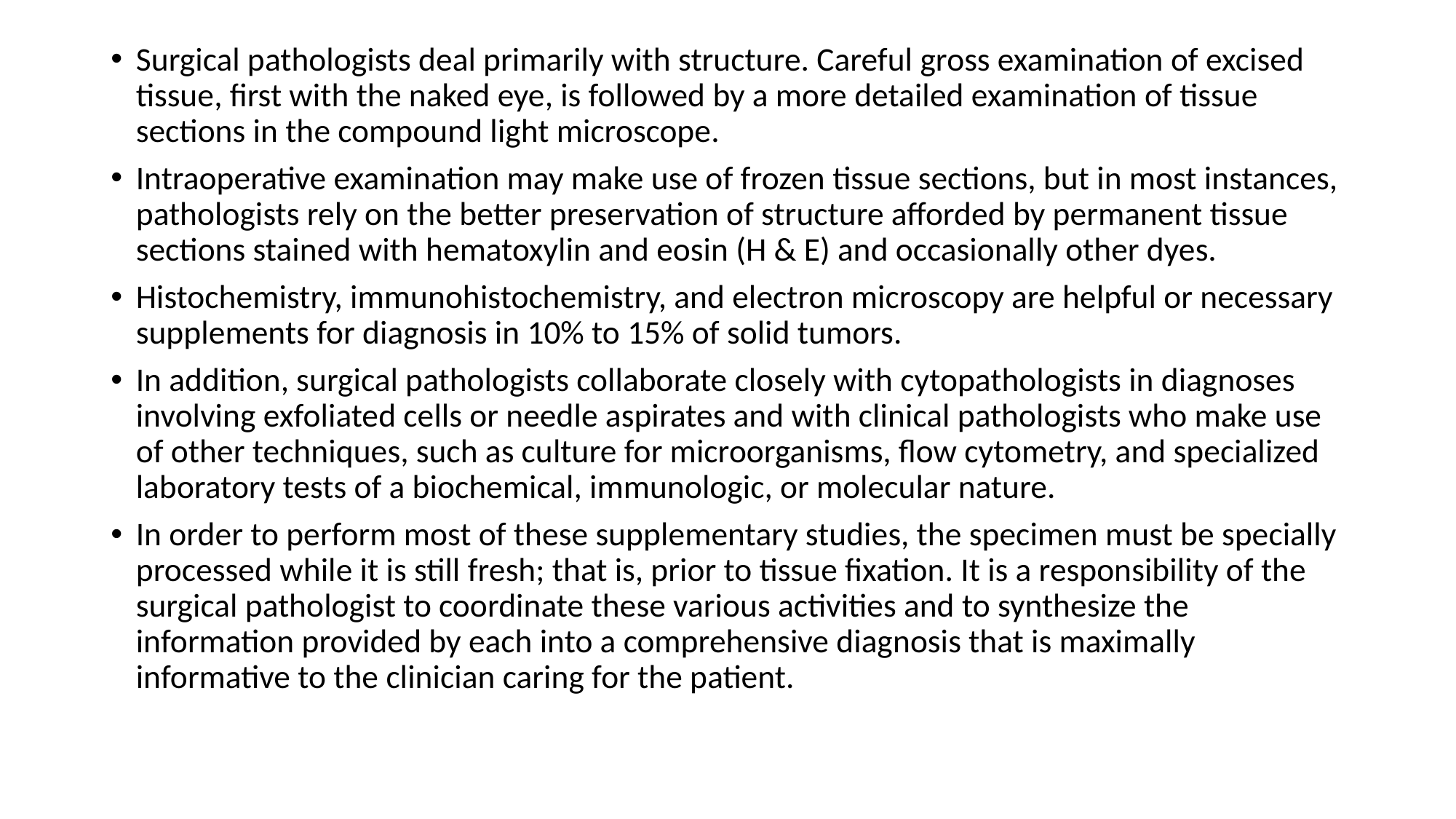

Surgical pathologists deal primarily with structure. Careful gross examination of excised tissue, first with the naked eye, is followed by a more detailed examination of tissue sections in the compound light microscope.
Intraoperative examination may make use of frozen tissue sections, but in most instances, pathologists rely on the better preservation of structure afforded by permanent tissue sections stained with hematoxylin and eosin (H & E) and occasionally other dyes.
Histochemistry, immunohistochemistry, and electron microscopy are helpful or necessary supplements for diagnosis in 10% to 15% of solid tumors.
In addition, surgical pathologists collaborate closely with cytopathologists in diagnoses involving exfoliated cells or needle aspirates and with clinical pathologists who make use of other techniques, such as culture for microorganisms, flow cytometry, and specialized laboratory tests of a biochemical, immunologic, or molecular nature.
In order to perform most of these supplementary studies, the specimen must be specially processed while it is still fresh; that is, prior to tissue fixation. It is a responsibility of the surgical pathologist to coordinate these various activities and to synthesize the information provided by each into a comprehensive diagnosis that is maximally informative to the clinician caring for the patient.